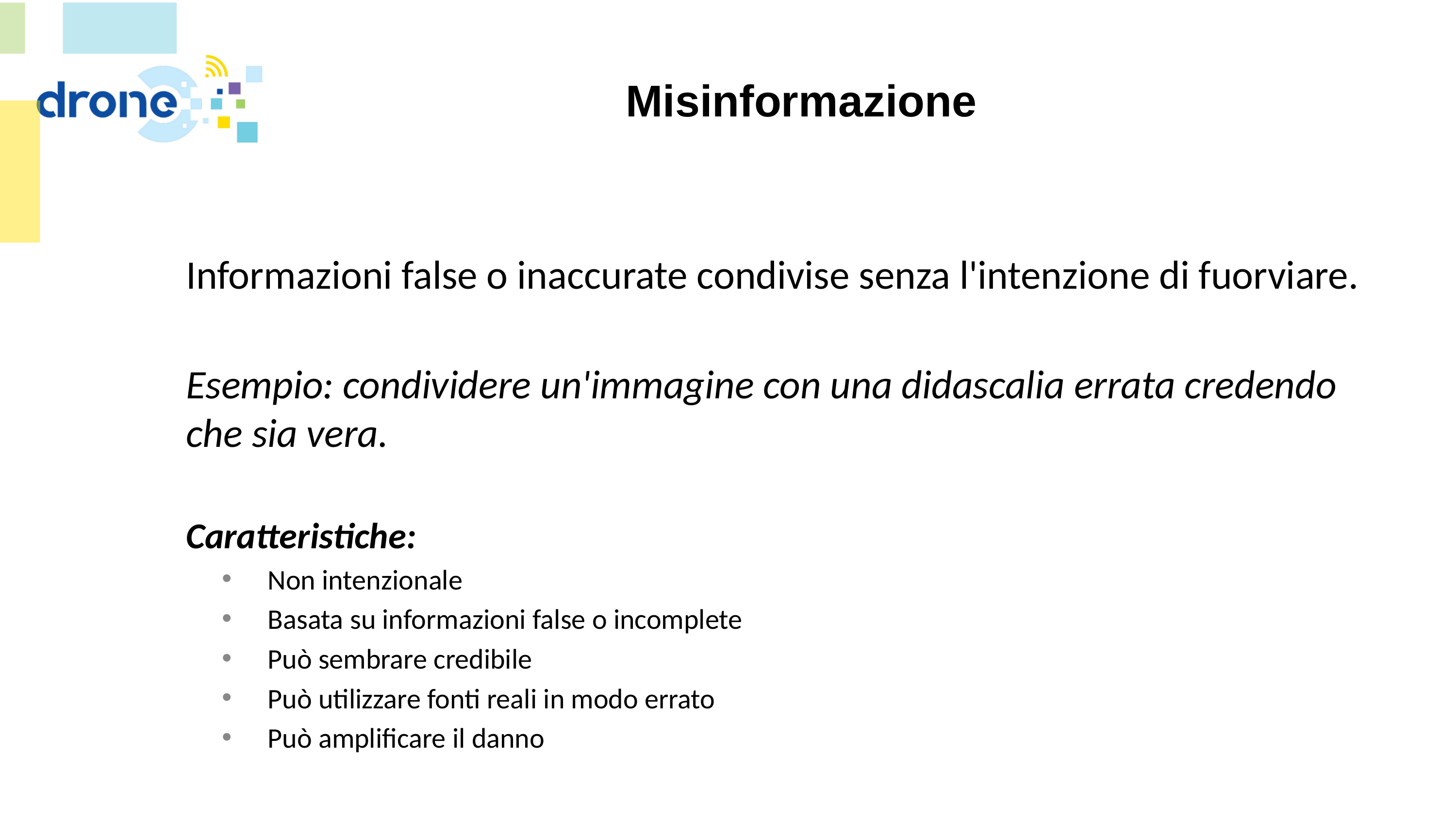

# Misinformazione

Informazioni false o inaccurate condivise senza l'intenzione di fuorviare.

Esempio: condividere un'immagine con una didascalia errata credendo che sia vera.

Caratteristiche:
Non intenzionale
Basata su informazioni false o incomplete
Può sembrare credibile
Può utilizzare fonti reali in modo errato
Può amplificare il danno